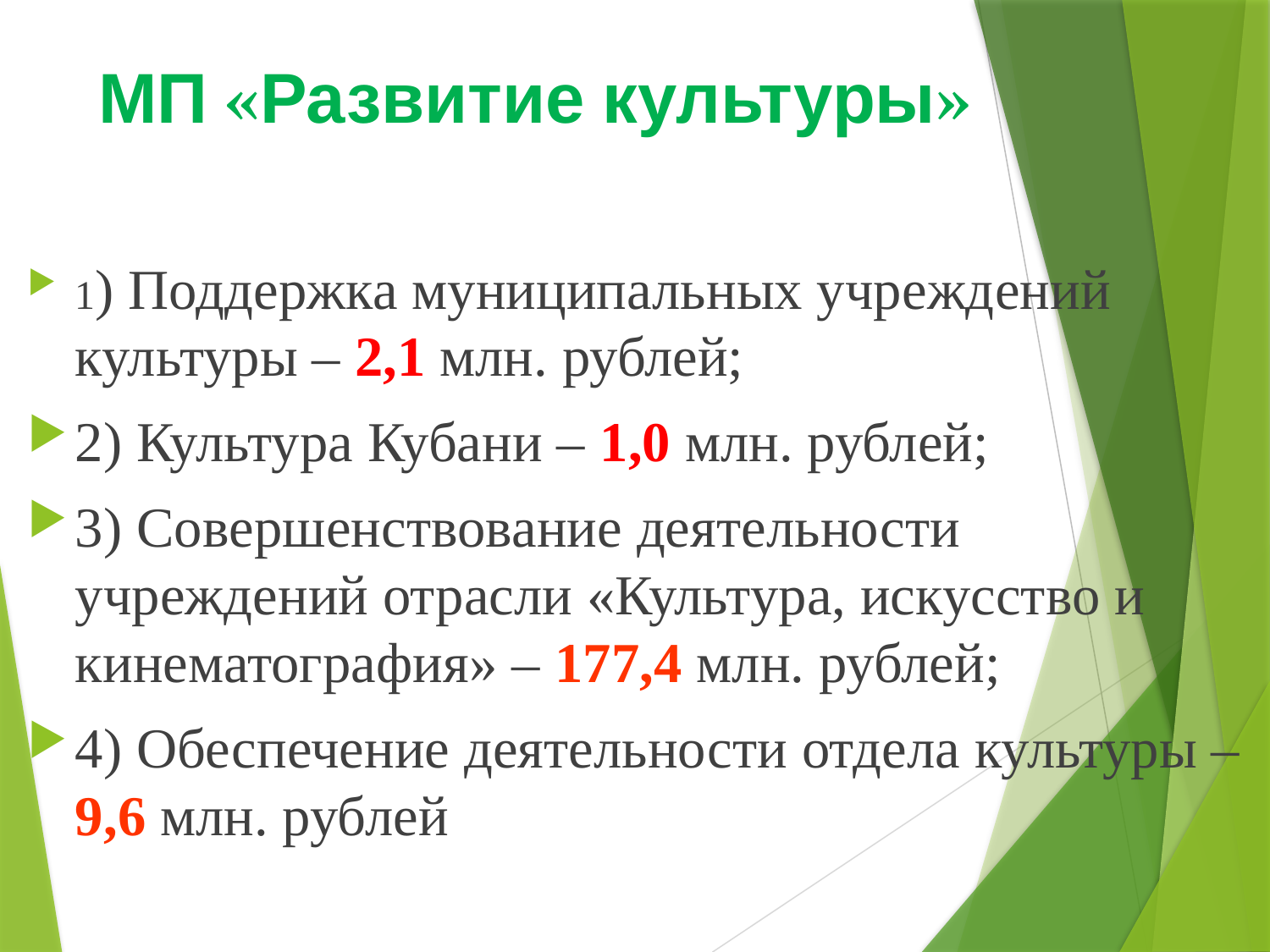

# МП «Развитие культуры»
1) Поддержка муниципальных учреждений культуры – 2,1 млн. рублей;
2) Культура Кубани – 1,0 млн. рублей;
3) Совершенствование деятельности учреждений отрасли «Культура, искусство и кинематография» – 177,4 млн. рублей;
4) Обеспечение деятельности отдела культуры – 9,6 млн. рублей